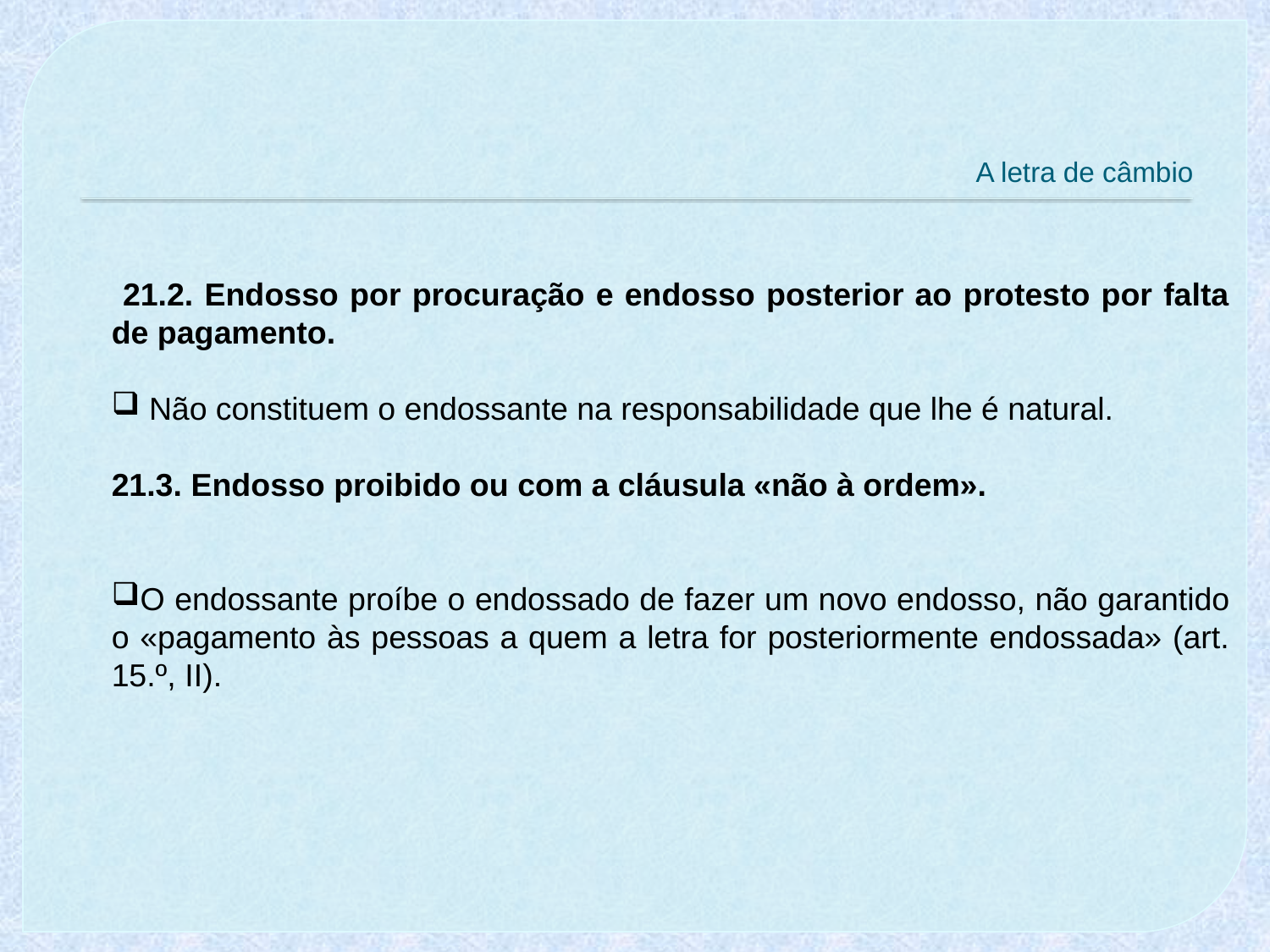

# A letra de câmbio

 21.2. Endosso por procuração e endosso posterior ao protesto por falta de pagamento.

 Não constituem o endossante na responsabilidade que lhe é natural.

21.3. Endosso proibido ou com a cláusula «não à ordem».

O endossante proíbe o endossado de fazer um novo endosso, não garantido o «pagamento às pessoas a quem a letra for posteriormente endossada» (art. 15.º, II).